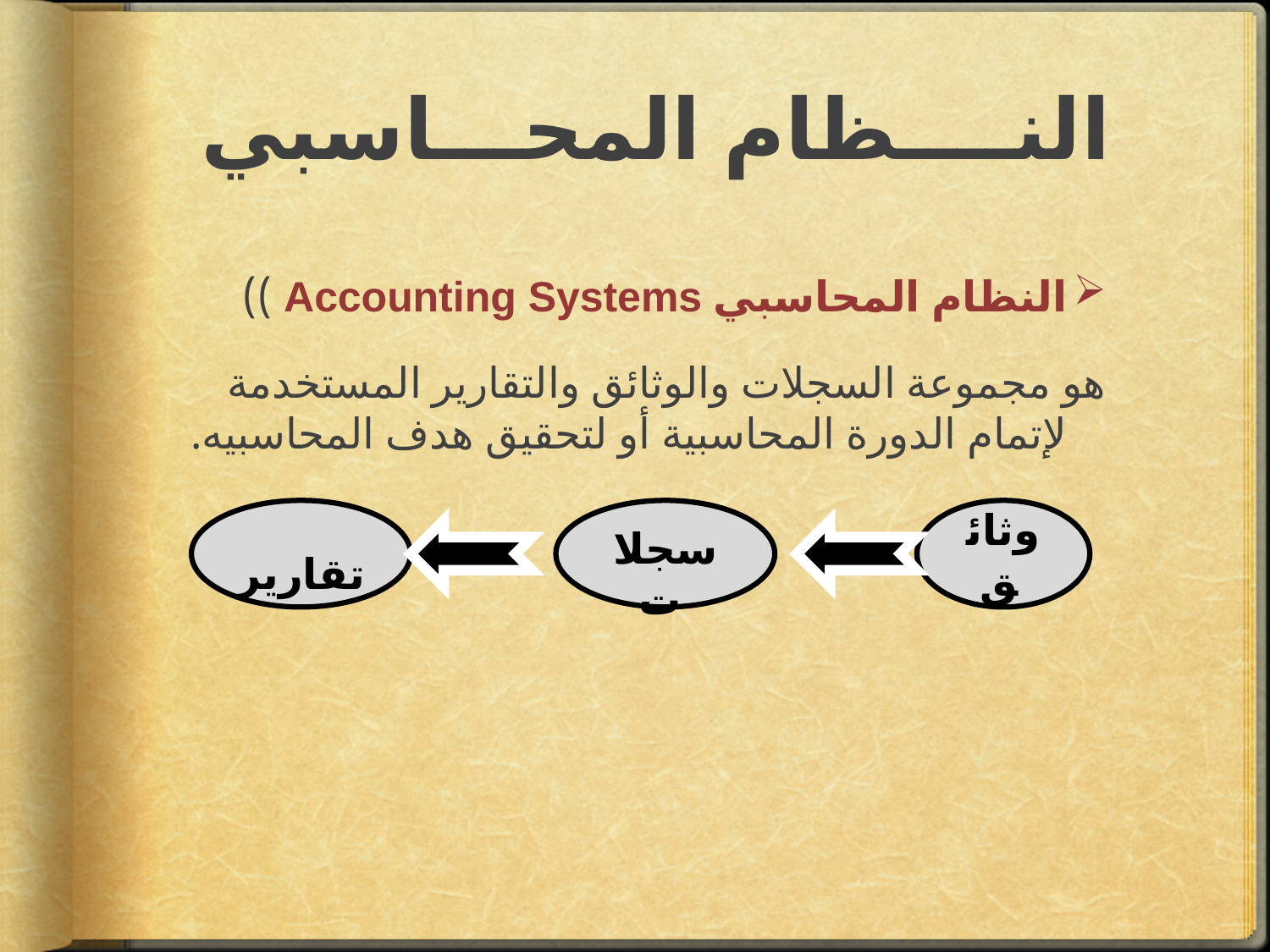

# النــــظام المحـــاسبي
النظام المحاسبي Accounting Systems ))
هو مجموعة السجلات والوثائق والتقارير المستخدمة لإتمام الدورة المحاسبية أو لتحقيق هدف المحاسبيه.

 تقارير
 سجلات
وثائق